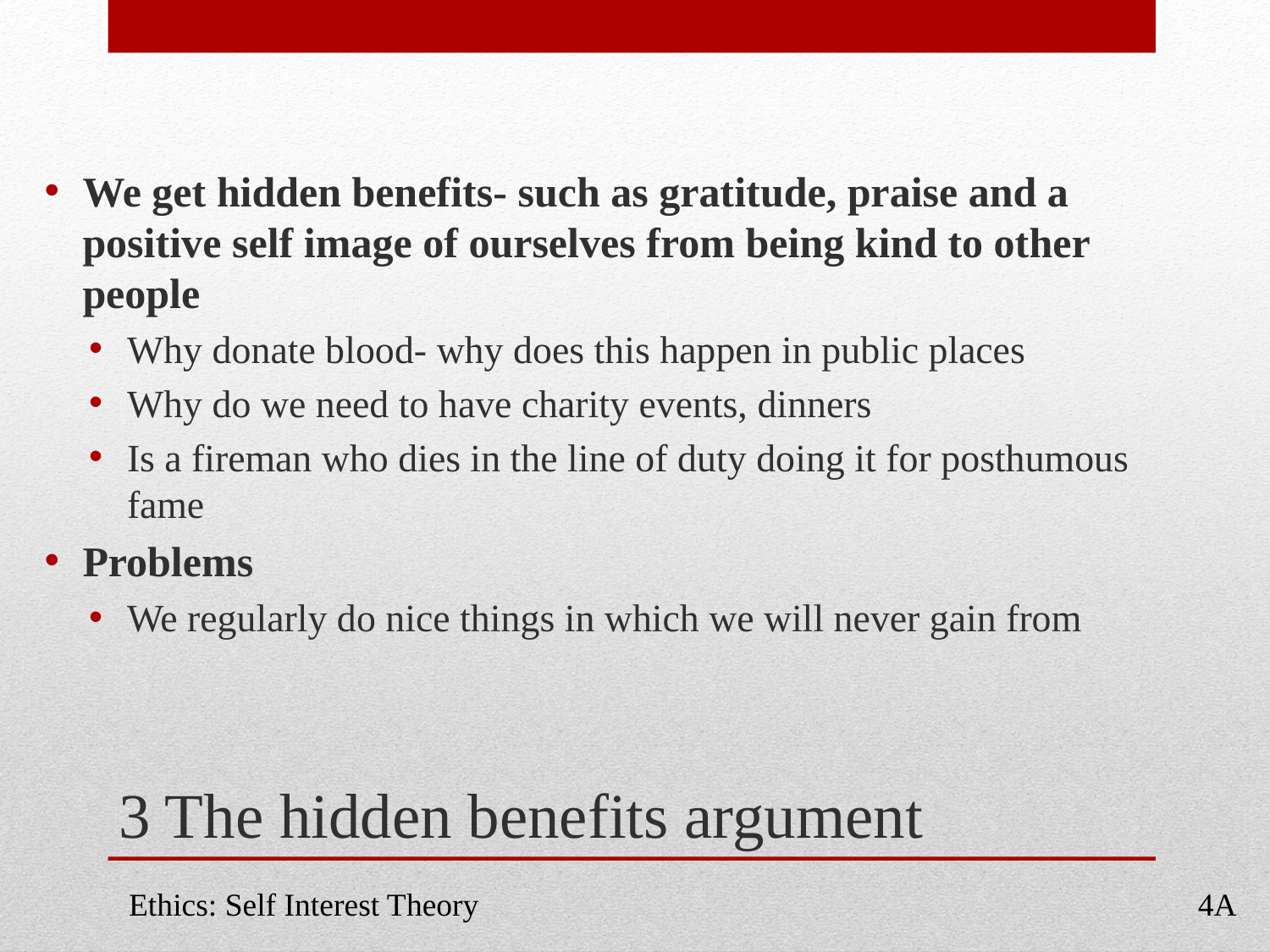

We get hidden benefits- such as gratitude, praise and a positive self image of ourselves from being kind to other people
Why donate blood- why does this happen in public places
Why do we need to have charity events, dinners
Is a fireman who dies in the line of duty doing it for posthumous fame
Problems
We regularly do nice things in which we will never gain from
# 3 The hidden benefits argument